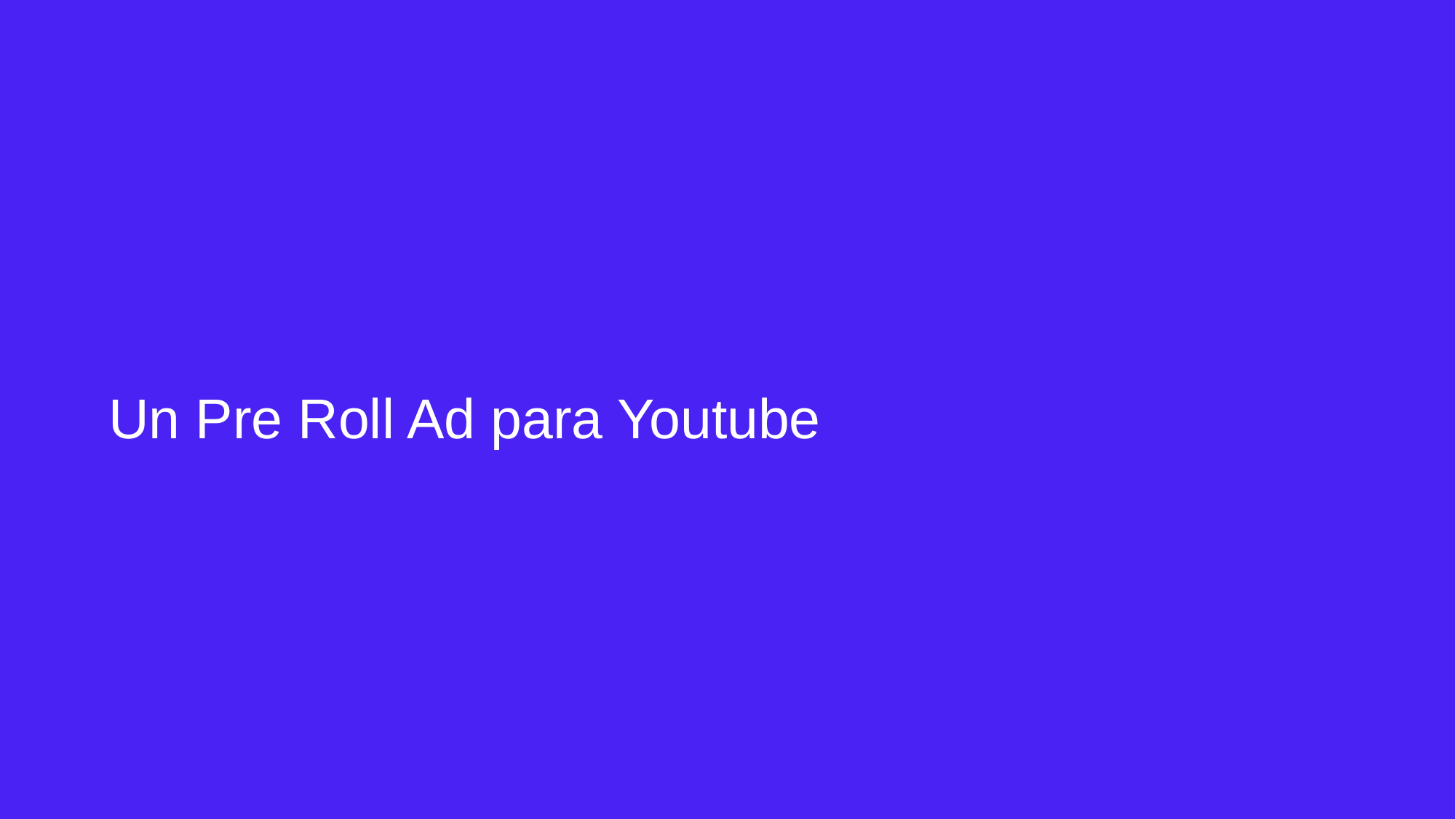

# Un Pre Roll Ad para Youtube